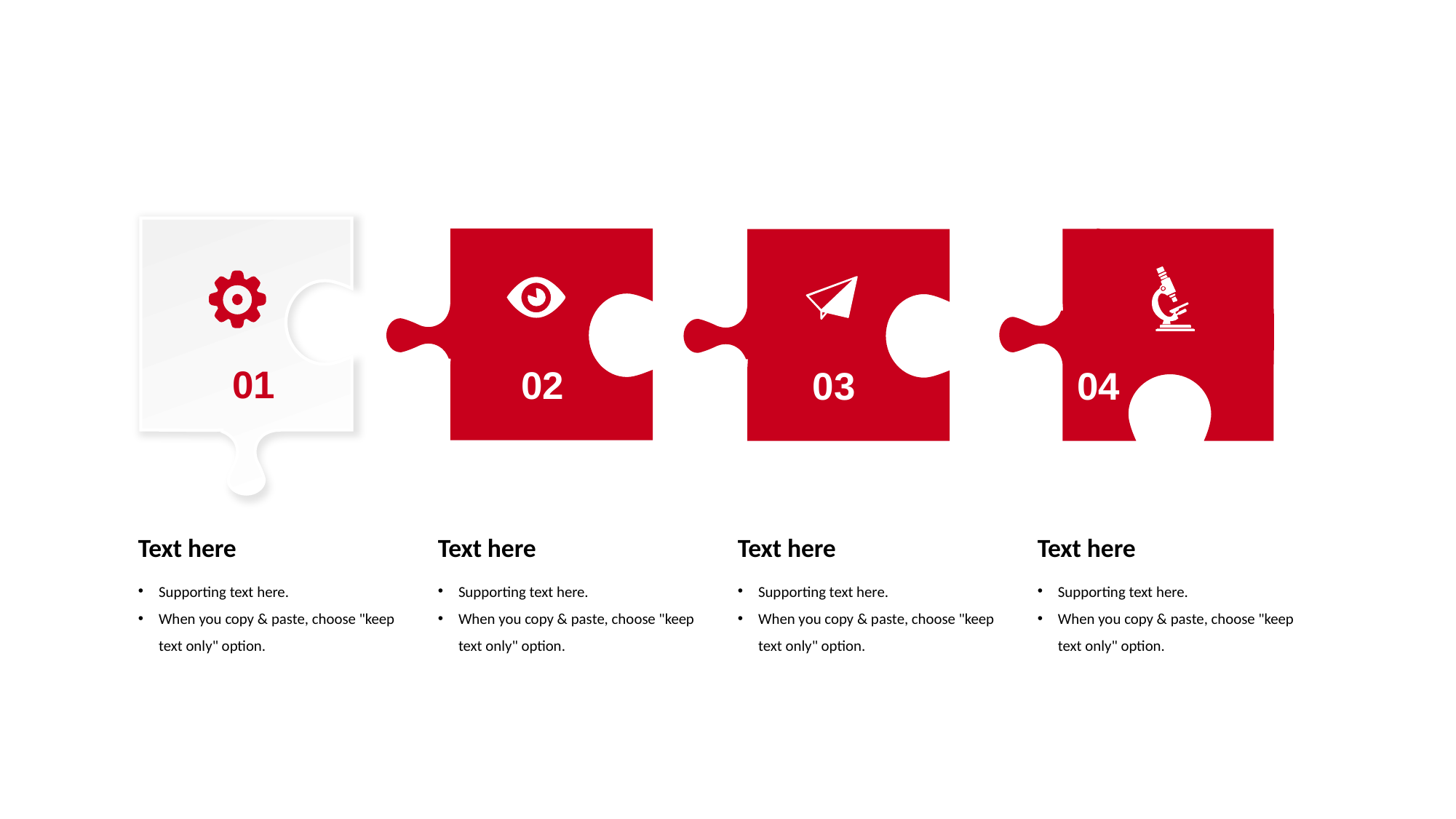

01
02
03
04
Text here
Text here
Text here
Text here
Supporting text here.
When you copy & paste, choose "keep text only" option.
Supporting text here.
When you copy & paste, choose "keep text only" option.
Supporting text here.
When you copy & paste, choose "keep text only" option.
Supporting text here.
When you copy & paste, choose "keep text only" option.